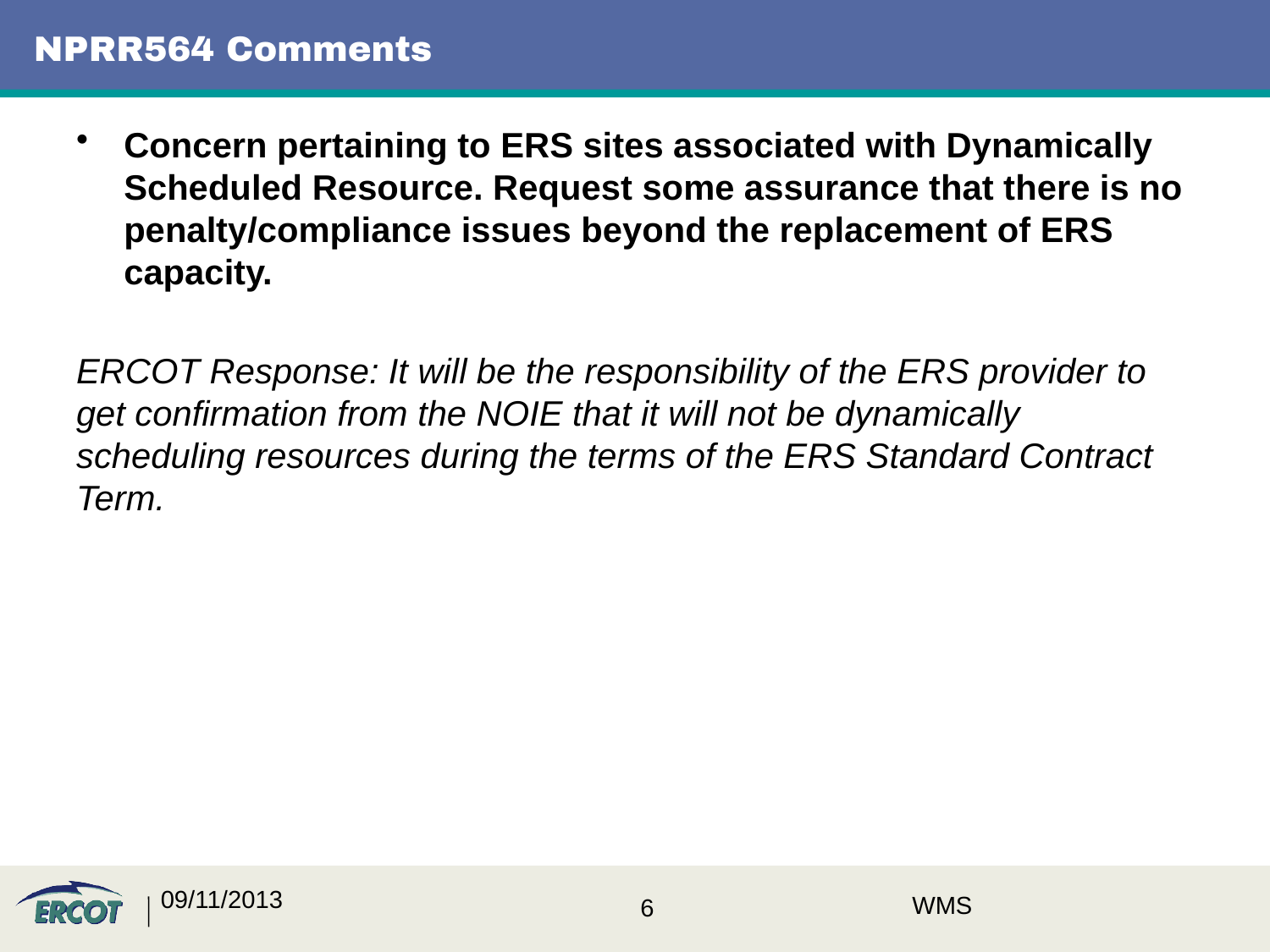

# NPRR564 Comments
Concern pertaining to ERS sites associated with Dynamically Scheduled Resource. Request some assurance that there is no penalty/compliance issues beyond the replacement of ERS capacity.

ERCOT Response: It will be the responsibility of the ERS provider to get confirmation from the NOIE that it will not be dynamically scheduling resources during the terms of the ERS Standard Contract Term.
09/11/2013
WMS
6